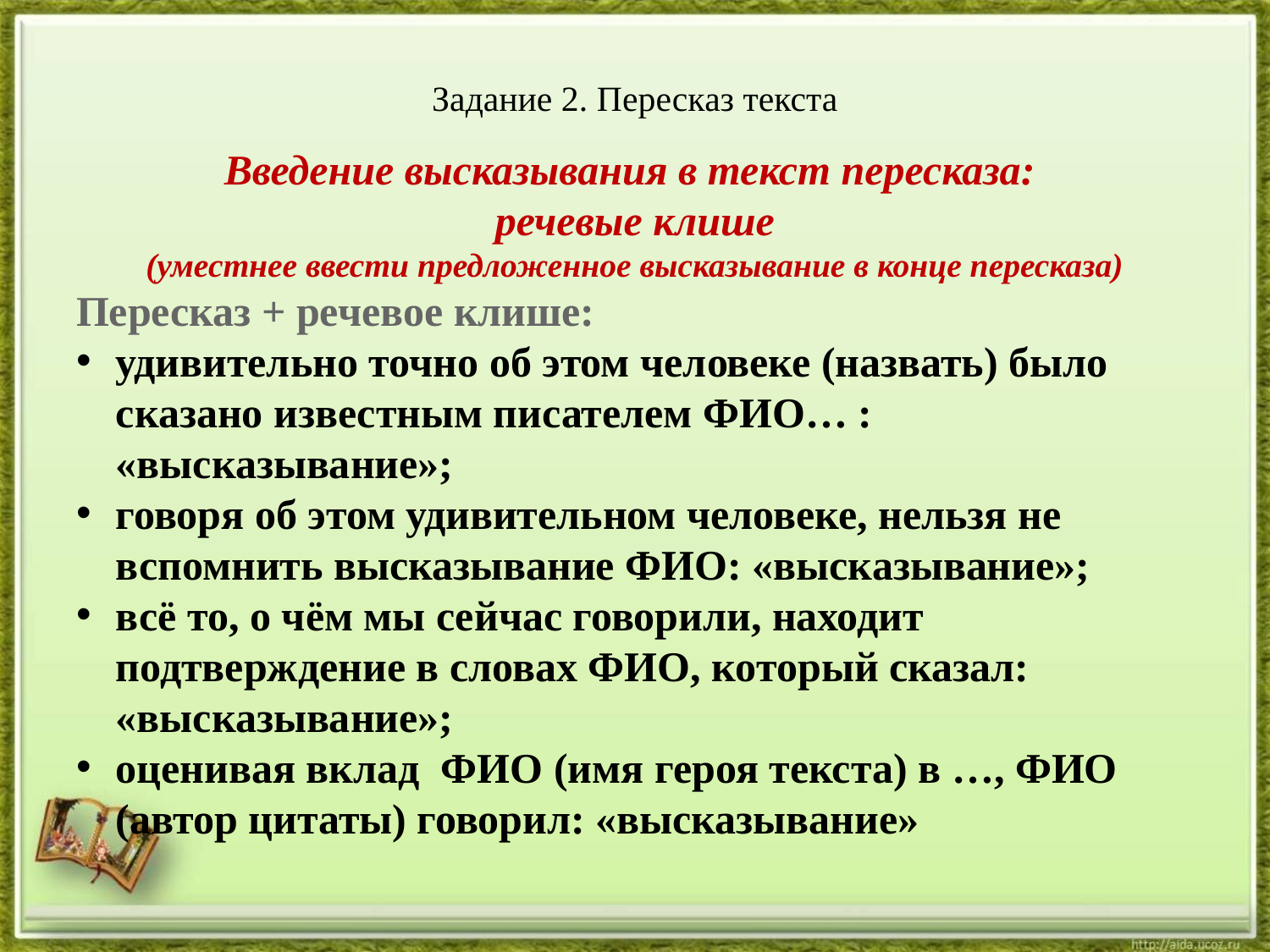

# Задание 2. Пересказ текста
Введение высказывания в текст пересказа:
речевые клише
(уместнее ввести предложенное высказывание в конце пересказа)
Пересказ + речевое клише:
удивительно точно об этом человеке (назвать) было сказано известным писателем ФИО… : «высказывание»;
говоря об этом удивительном человеке, нельзя не вспомнить высказывание ФИО: «высказывание»;
всё то, о чём мы сейчас говорили, находит подтверждение в словах ФИО, который сказал: «высказывание»;
оценивая вклад  ФИО (имя героя текста) в …, ФИО (автор цитаты) говорил: «высказывание»